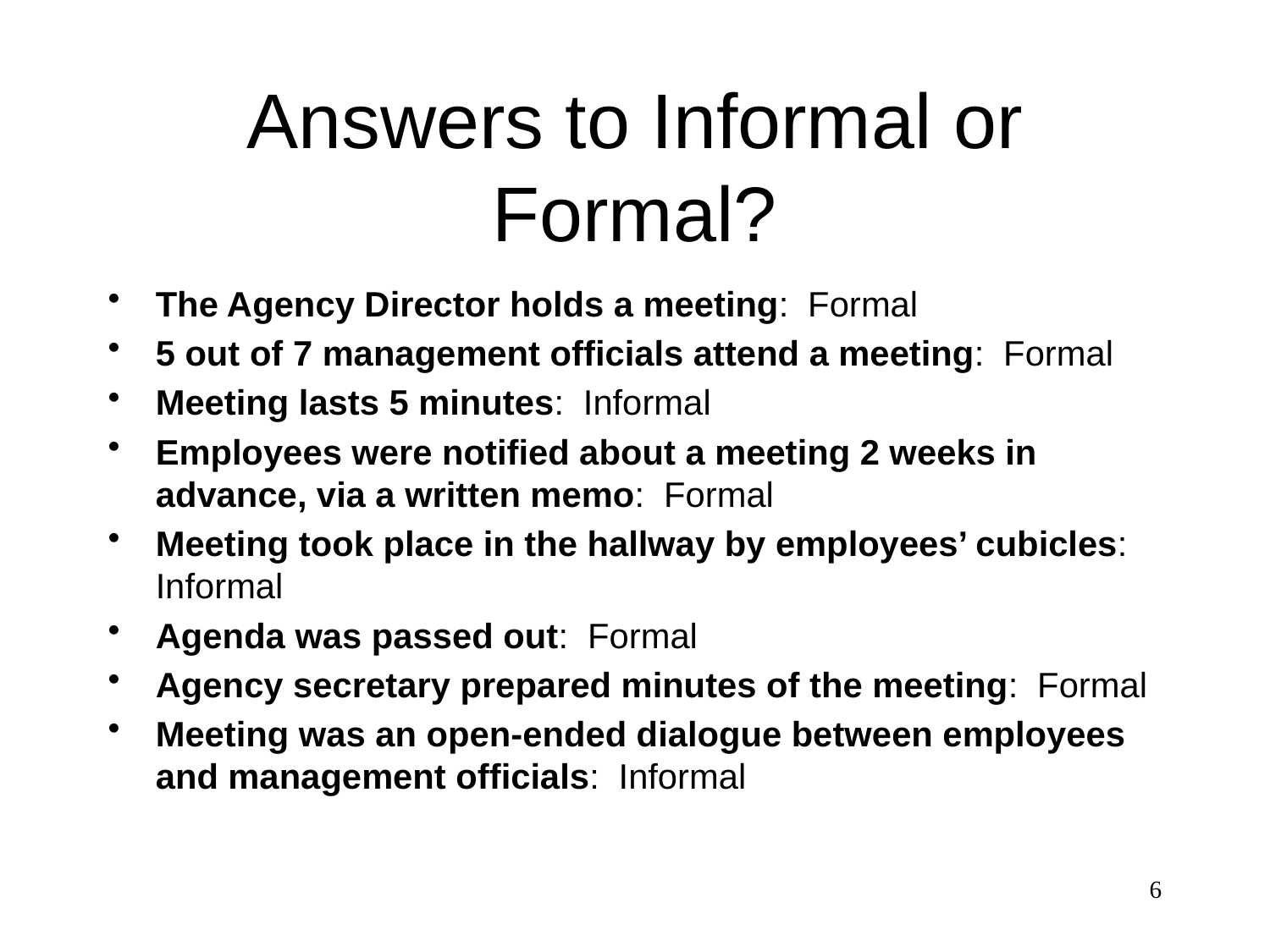

# Answers to Informal or Formal?
The Agency Director holds a meeting:  Formal
5 out of 7 management officials attend a meeting:  Formal
Meeting lasts 5 minutes:  Informal
Employees were notified about a meeting 2 weeks in advance, via a written memo:  Formal
Meeting took place in the hallway by employees’ cubicles:  Informal
Agenda was passed out:  Formal
Agency secretary prepared minutes of the meeting:  Formal
Meeting was an open-ended dialogue between employees and management officials:  Informal

6